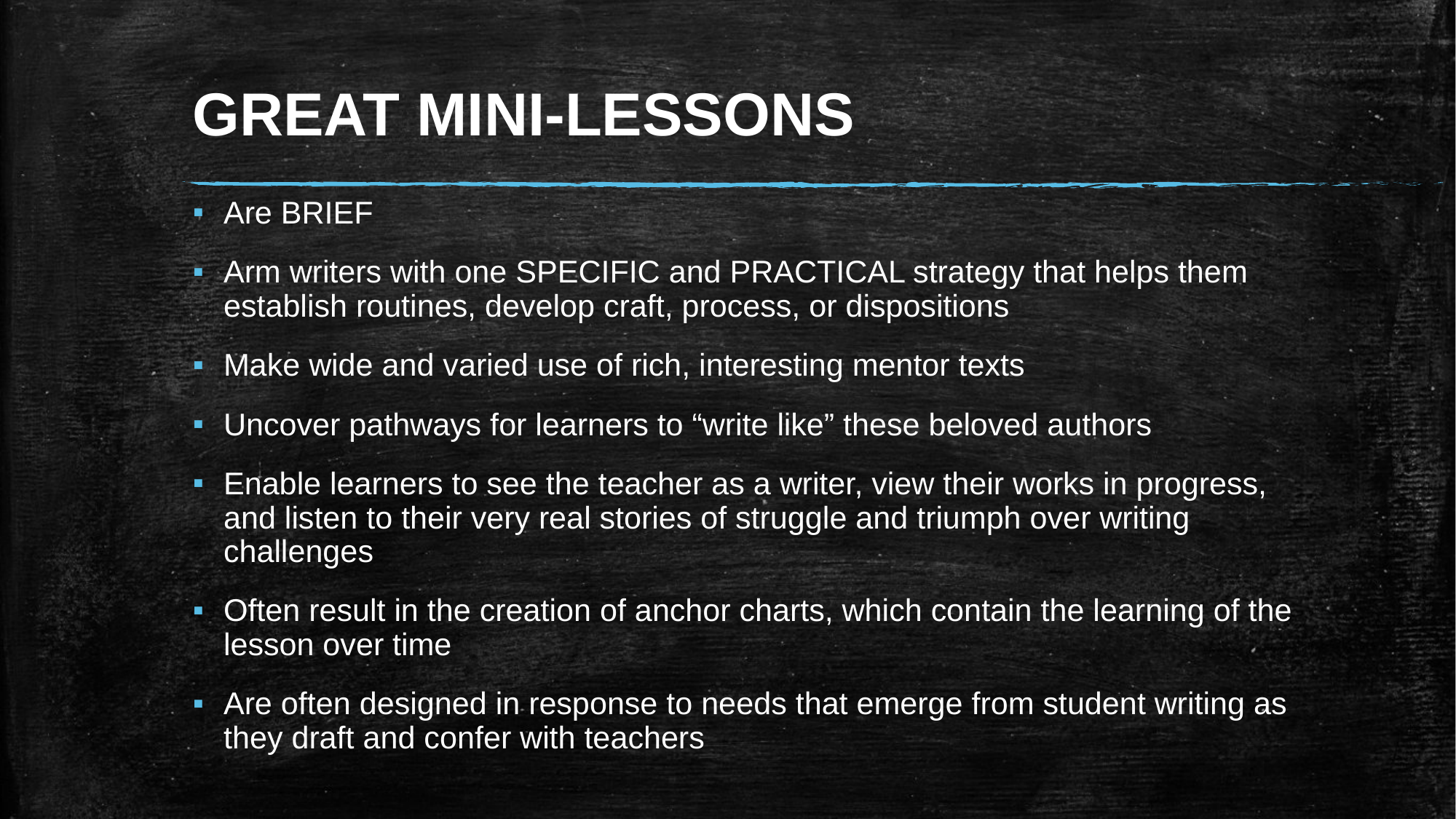

# GREAT MINI-LESSONS
Are BRIEF
Arm writers with one SPECIFIC and PRACTICAL strategy that helps them establish routines, develop craft, process, or dispositions
Make wide and varied use of rich, interesting mentor texts
Uncover pathways for learners to “write like” these beloved authors
Enable learners to see the teacher as a writer, view their works in progress, and listen to their very real stories of struggle and triumph over writing challenges
Often result in the creation of anchor charts, which contain the learning of the lesson over time
Are often designed in response to needs that emerge from student writing as they draft and confer with teachers